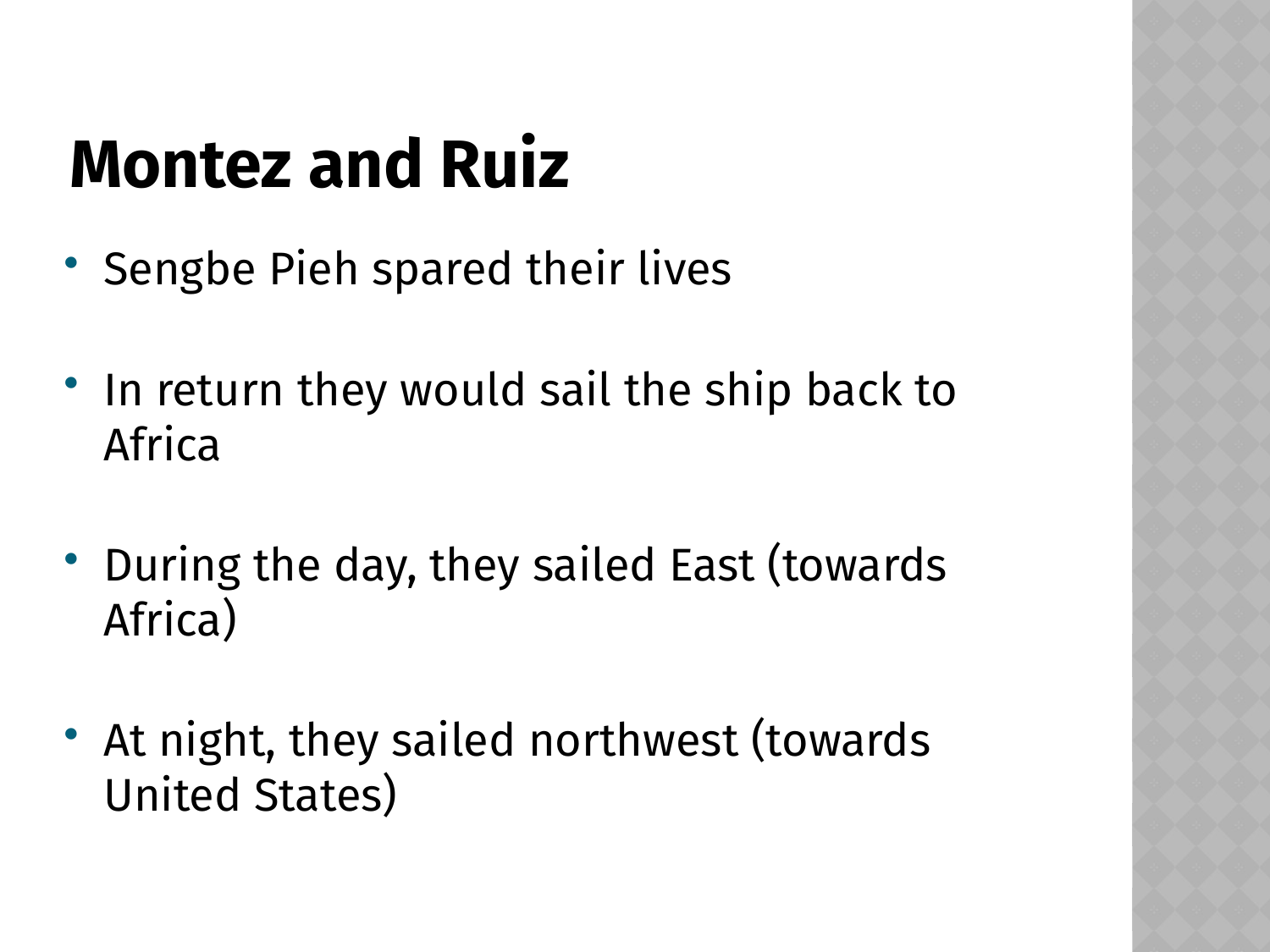

# Montez and Ruiz
Sengbe Pieh spared their lives
In return they would sail the ship back to Africa
During the day, they sailed East (towards Africa)
At night, they sailed northwest (towards United States)